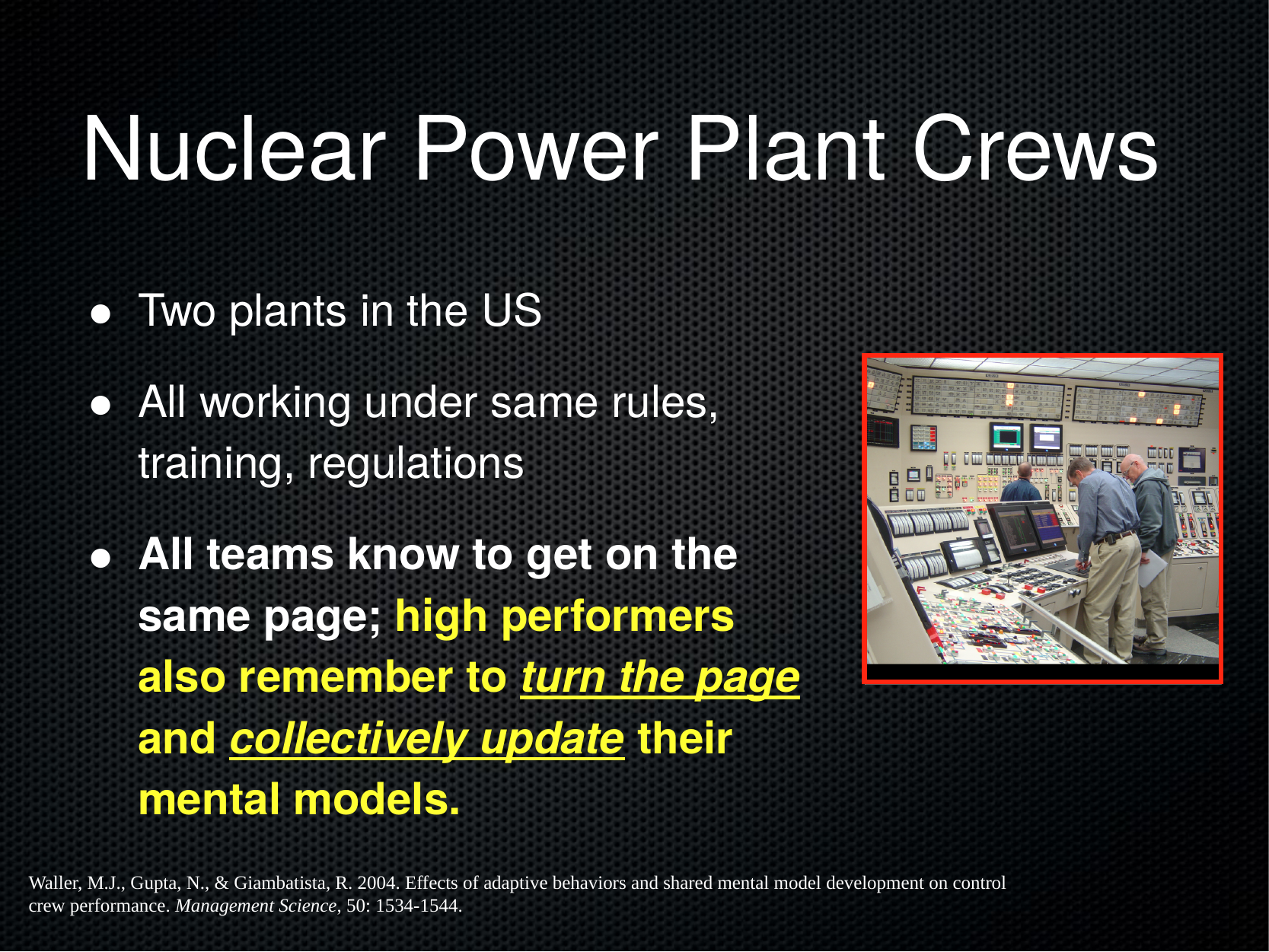

# Nuclear Power Plant Crews
Two plants in the US
All working under same rules, training, regulations
All teams know to get on the same page; high performers also remember to turn the page and collectively update their mental models.

Waller, M.J., Gupta, N., & Giambatista, R. 2004. Effects of adaptive behaviors and shared mental model development on control crew performance. Management Science, 50: 1534-1544.